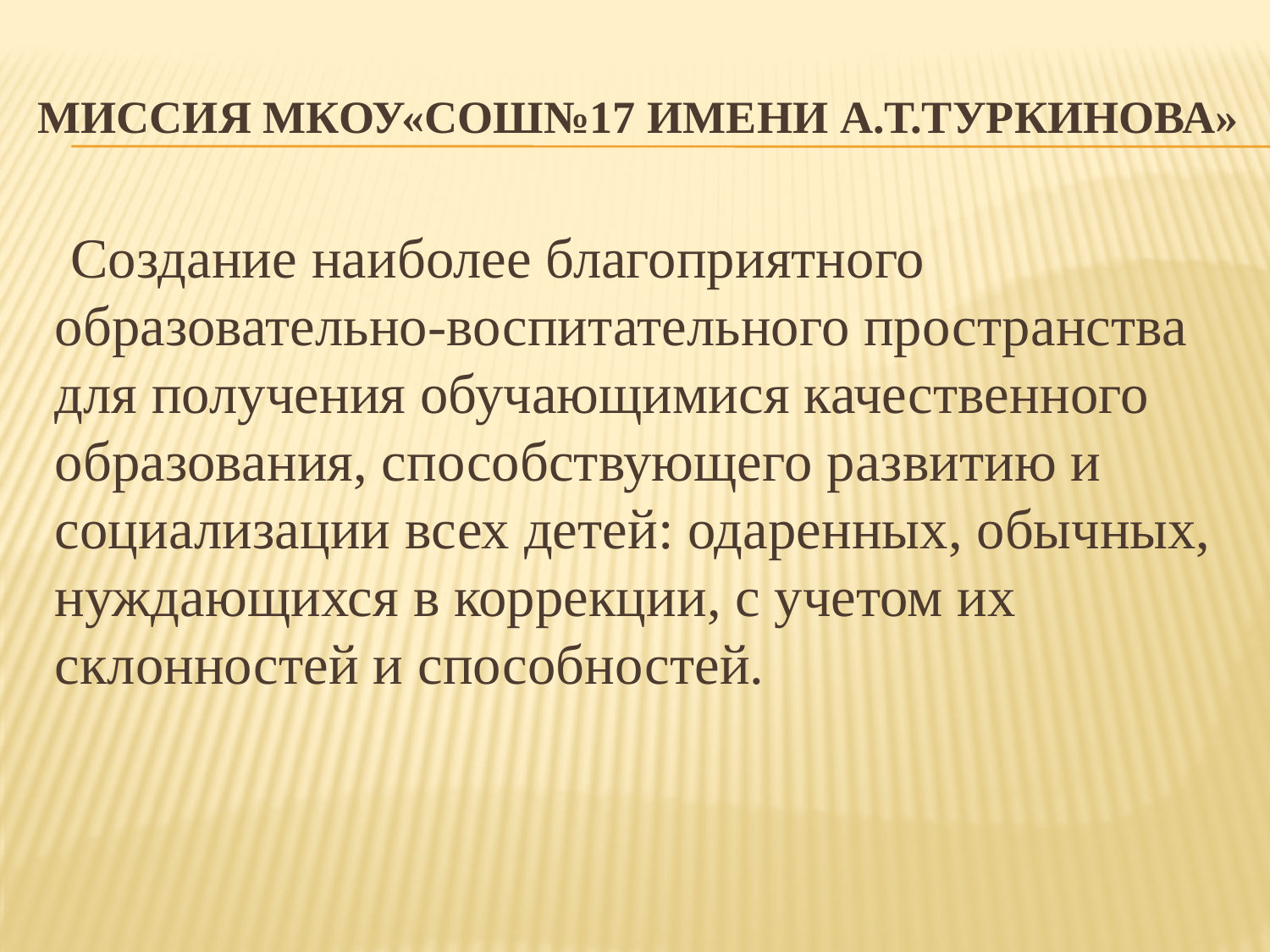

# Миссия МКОУ«СОШ№17 имени А.Т.Туркинова»
 Создание наиболее благоприятного образовательно-воспитательного пространства для получения обучающимися качественного образования, способствующего развитию и социализации всех детей: одаренных, обычных, нуждающихся в коррекции, с учетом их склонностей и способностей.